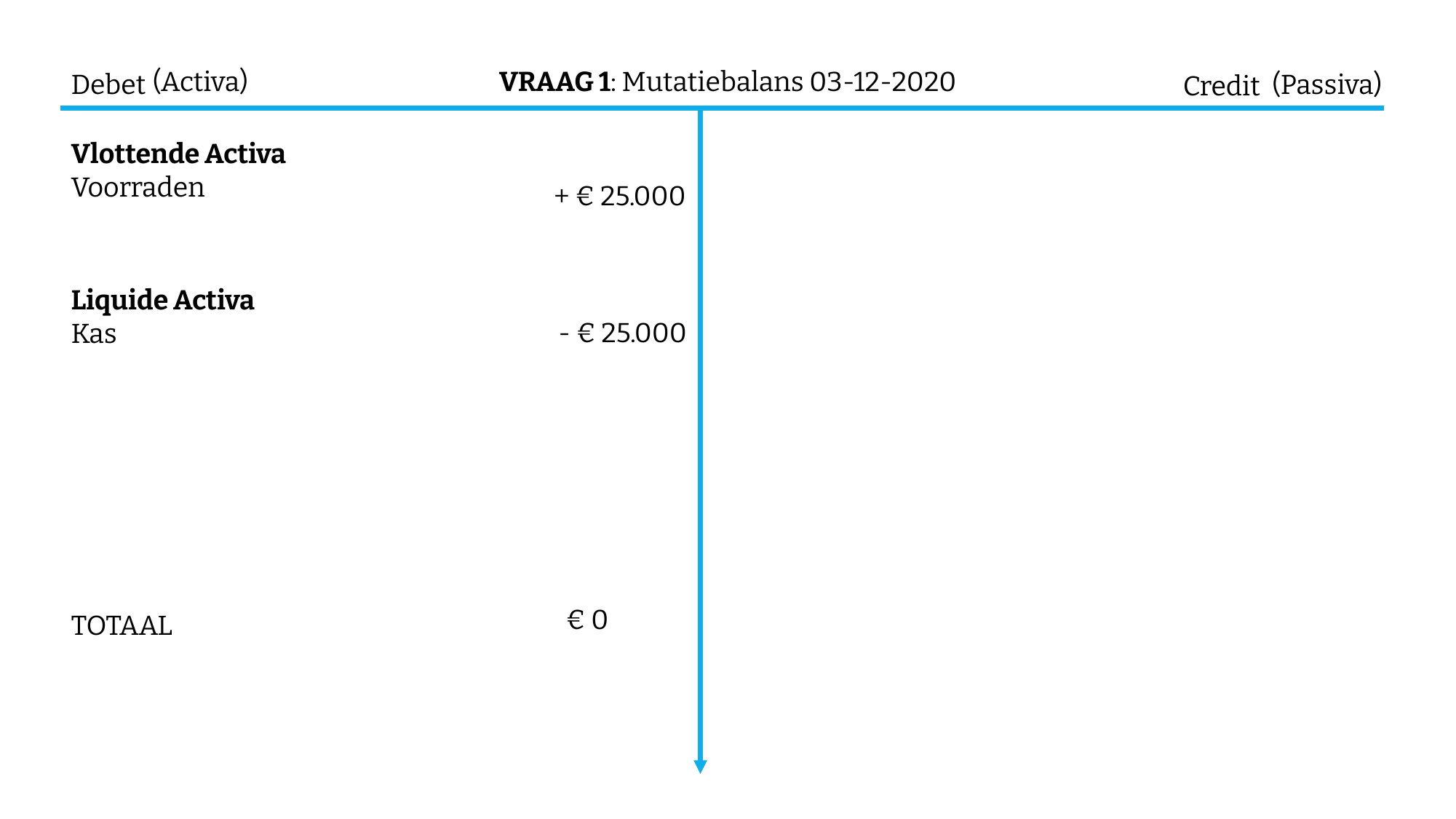

VRAAG 1: Mutatiebalans 03-12-2020
(Activa)
Debet
(Passiva)
Credit
Vlottende Activa
Voorraden
+ € 25.000
Liquide Activa
- € 25.000
Kas
€ 0
TOTAAL